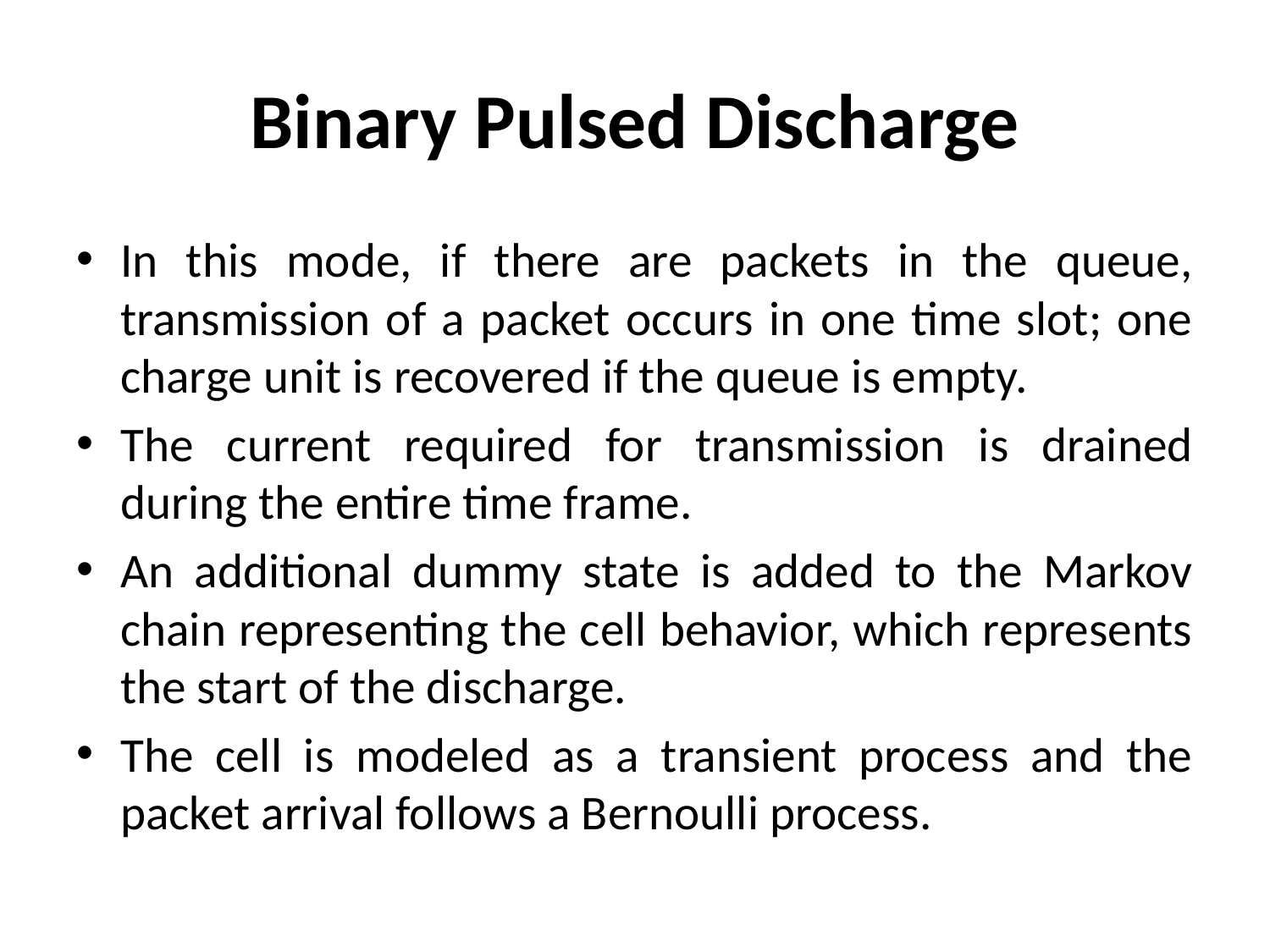

# Binary Pulsed Discharge
In this mode, if there are packets in the queue, transmission of a packet occurs in one time slot; one charge unit is recovered if the queue is empty.
The current required for transmission is drained during the entire time frame.
An additional dummy state is added to the Markov chain representing the cell behavior, which represents the start of the discharge.
The cell is modeled as a transient process and the packet arrival follows a Bernoulli process.